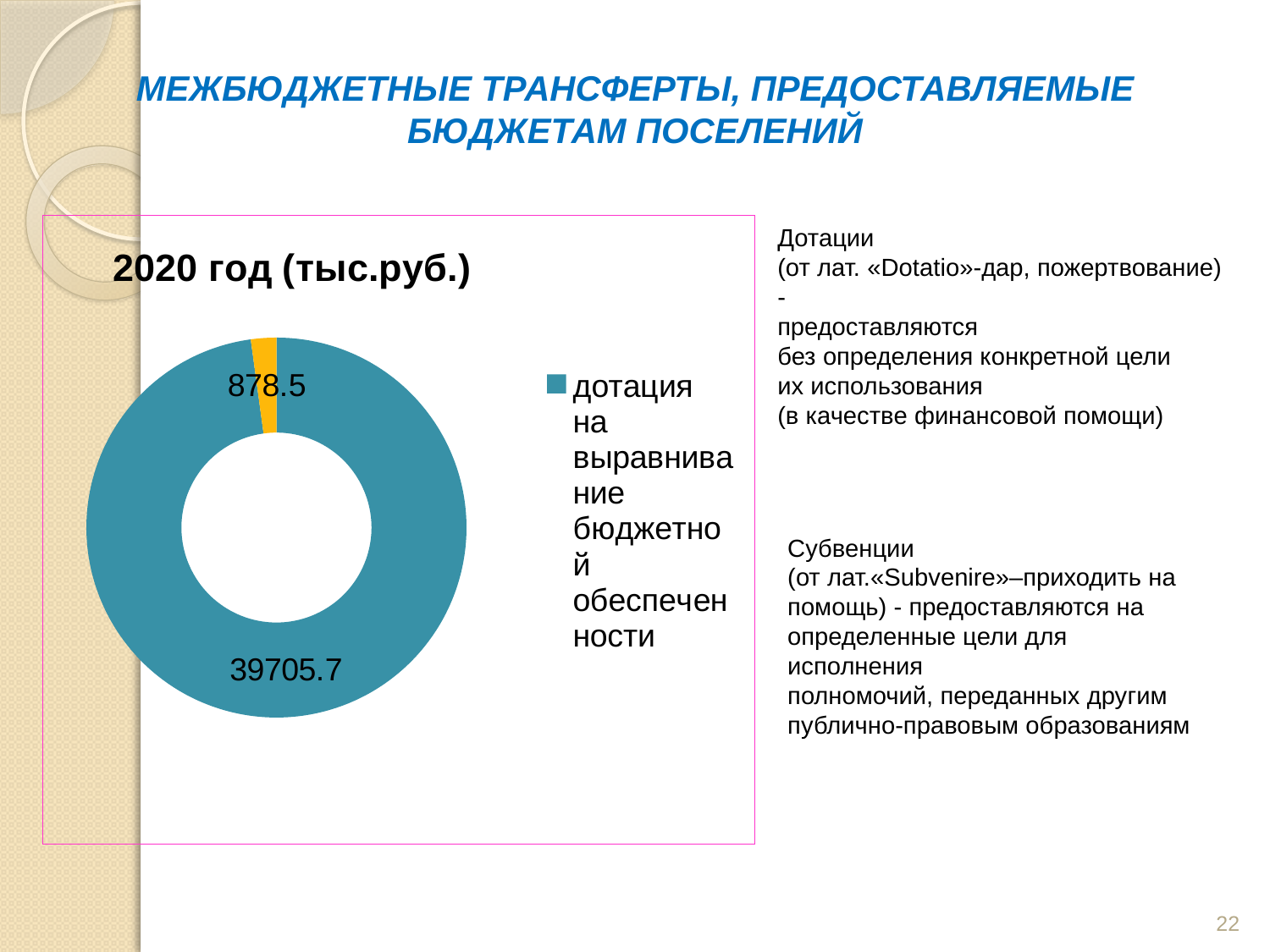

# МЕЖБЮДЖЕТНЫЕ ТРАНСФЕРТЫ, ПРЕДОСТАВЛЯЕМЫЕ БЮДЖЕТАМ ПОСЕЛЕНИЙ

### Chart: 2020 год (тыс.руб.)

| Category | 2018 год |
|---|---|
| дотация на выравнивание бюджетной обеспеченности | 39705.7 |
| субвенция на осуществление полномочий по первичному воинскому учету на территориях, где отсутствуют военные комиссариаты | 878.5 |
Дотации
(от лат. «Dotatio»-дар, пожертвование) -
предоставляются
без определения конкретной цели
их использования
(в качестве финансовой помощи)
Субвенции
(от лат.«Subvenire»–приходить на помощь) - предоставляются на
определенные цели для исполнения
полномочий, переданных другим
публично-правовым образованиям
22